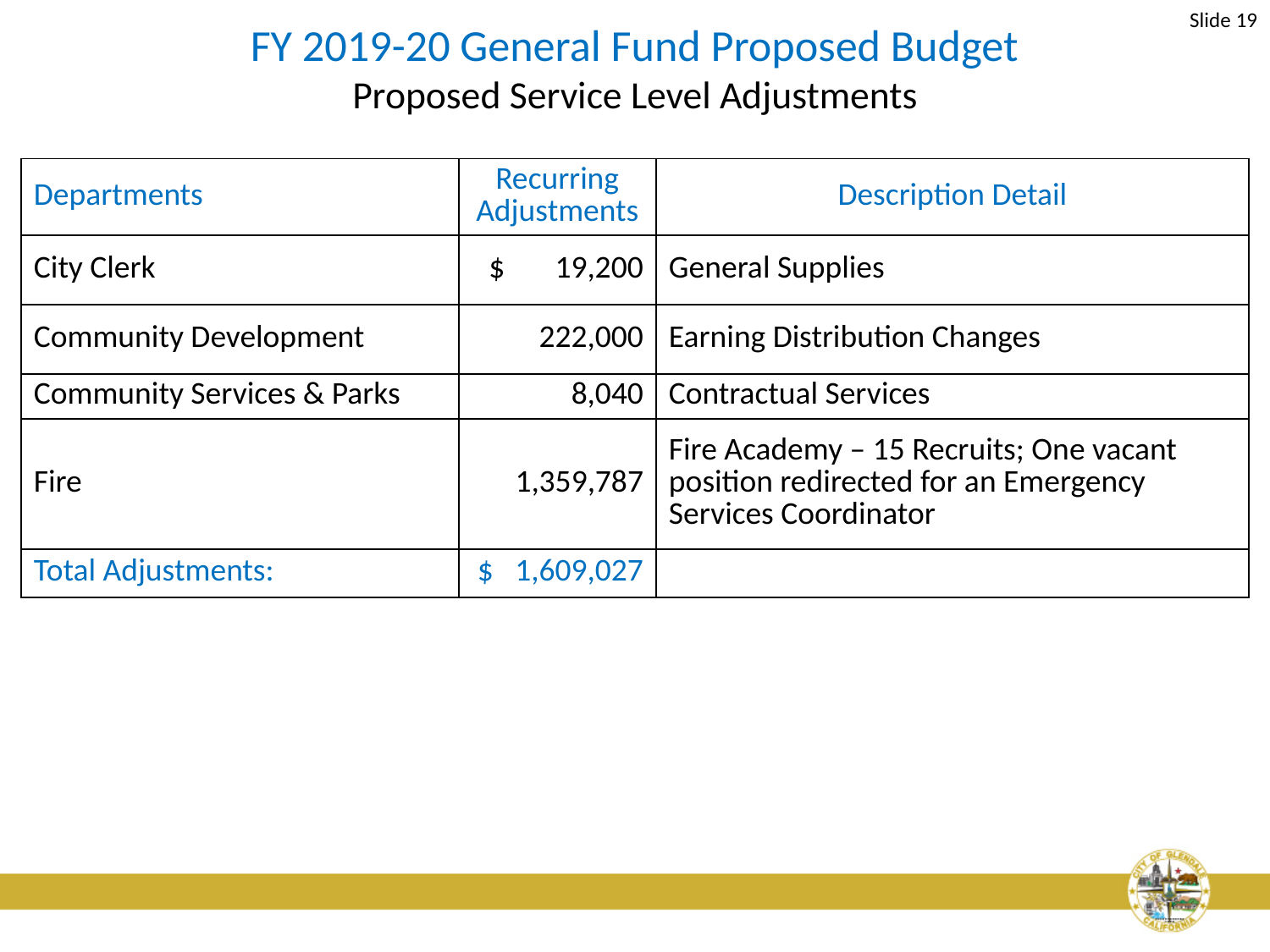

Slide 19
# FY 2019-20 General Fund Proposed Budget Proposed Service Level Adjustments
| Departments | Recurring Adjustments | Description Detail |
| --- | --- | --- |
| City Clerk | $ 19,200 | General Supplies |
| Community Development | 222,000 | Earning Distribution Changes |
| Community Services & Parks | 8,040 | Contractual Services |
| Fire | 1,359,787 | Fire Academy – 15 Recruits; One vacant position redirected for an Emergency Services Coordinator |
| Total Adjustments: | $ 1,609,027 |  |